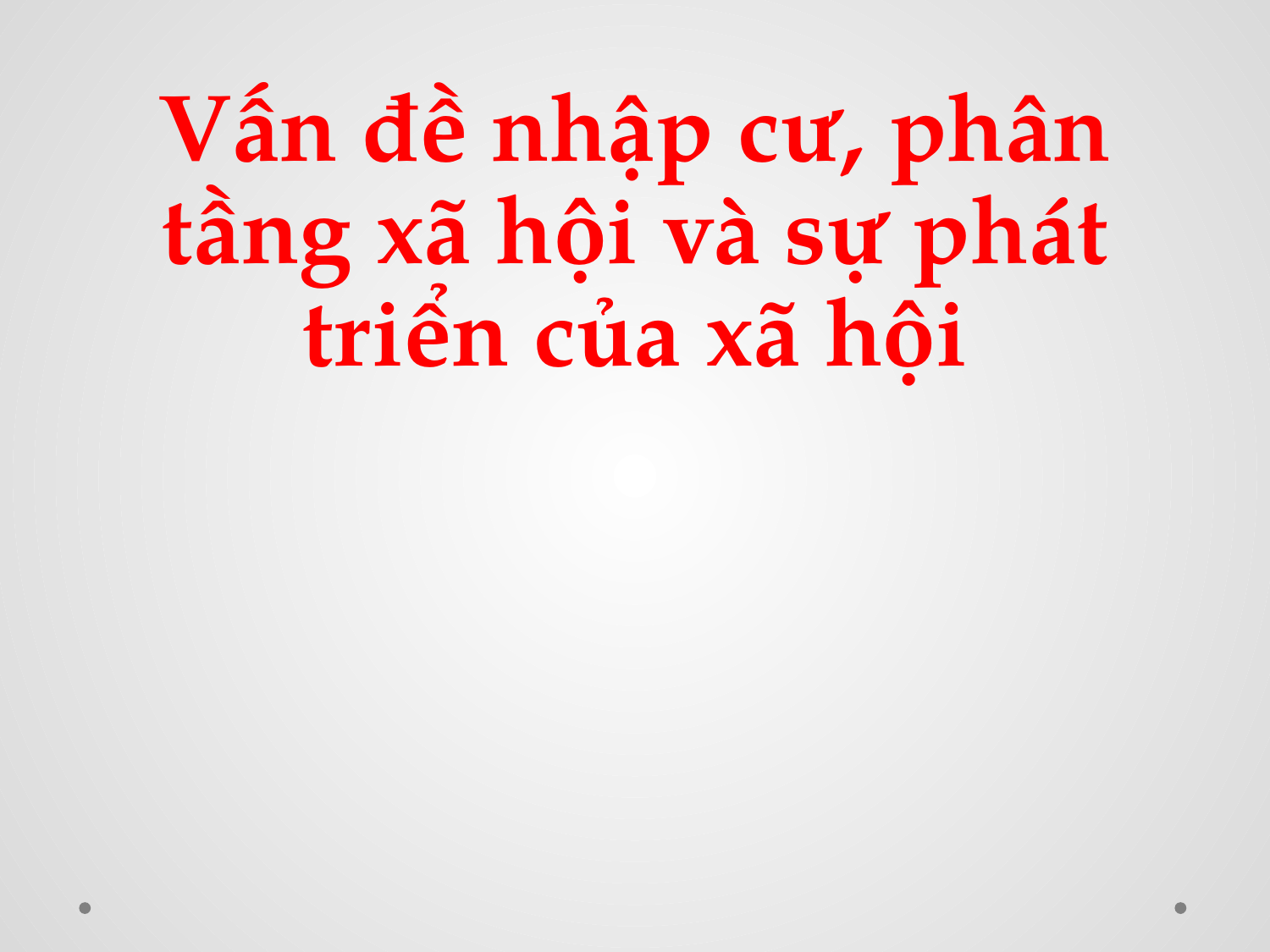

# Vấn đề nhập cư, phân tầng xã hội và sự phát triển của xã hội